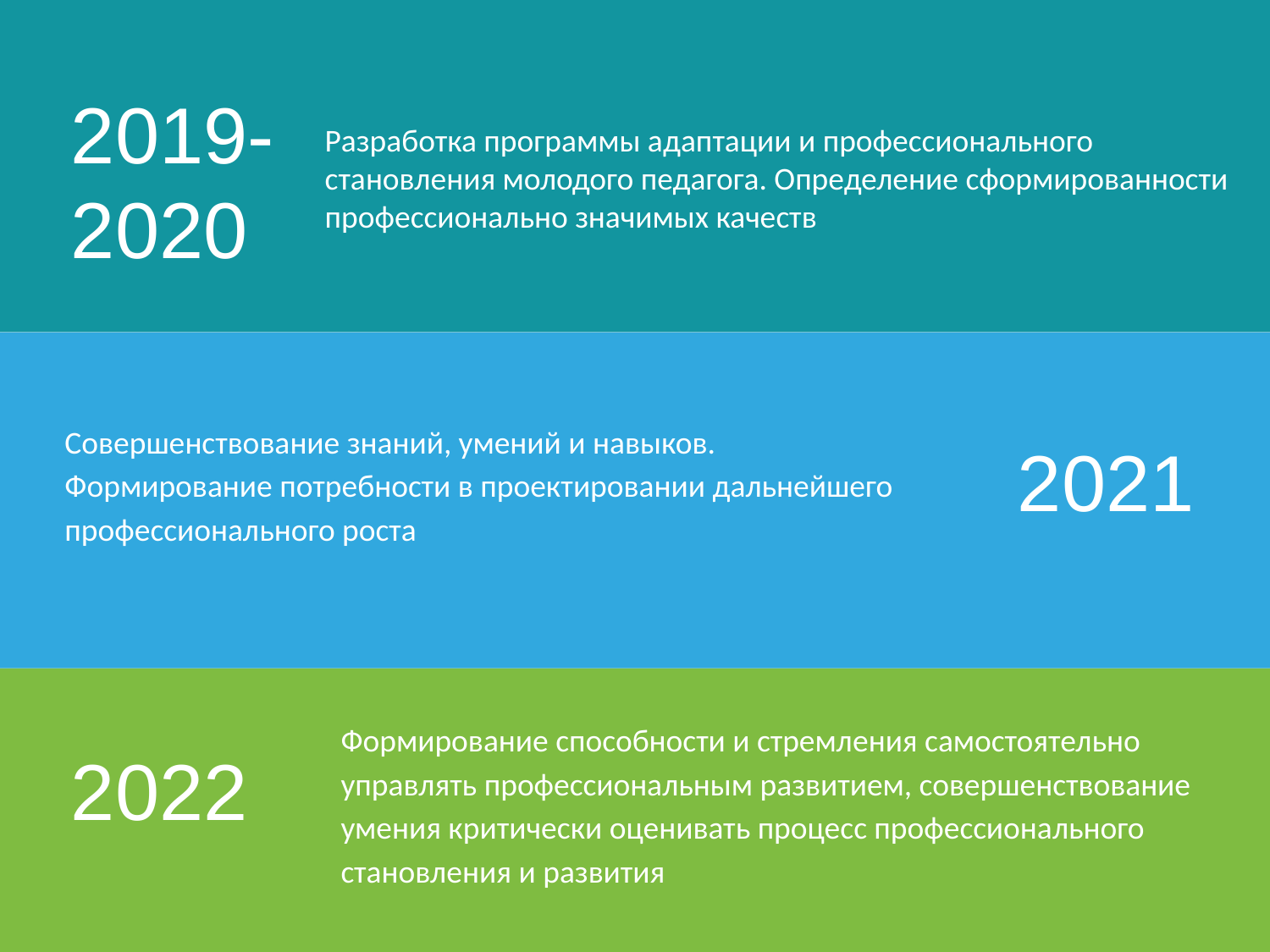

2019-2020
Разработка программы адаптации и профессионального становления молодого педагога. Определение сформированности профессионально значимых качеств

Совершенствование знаний, умений и навыков.
Формирование потребности в проектировании дальнейшего профессионального роста

2021

Формирование способности и стремления самостоятельно управлять профессиональным развитием, совершенствование умения критически оценивать процесс профессионального становления и развития

2022